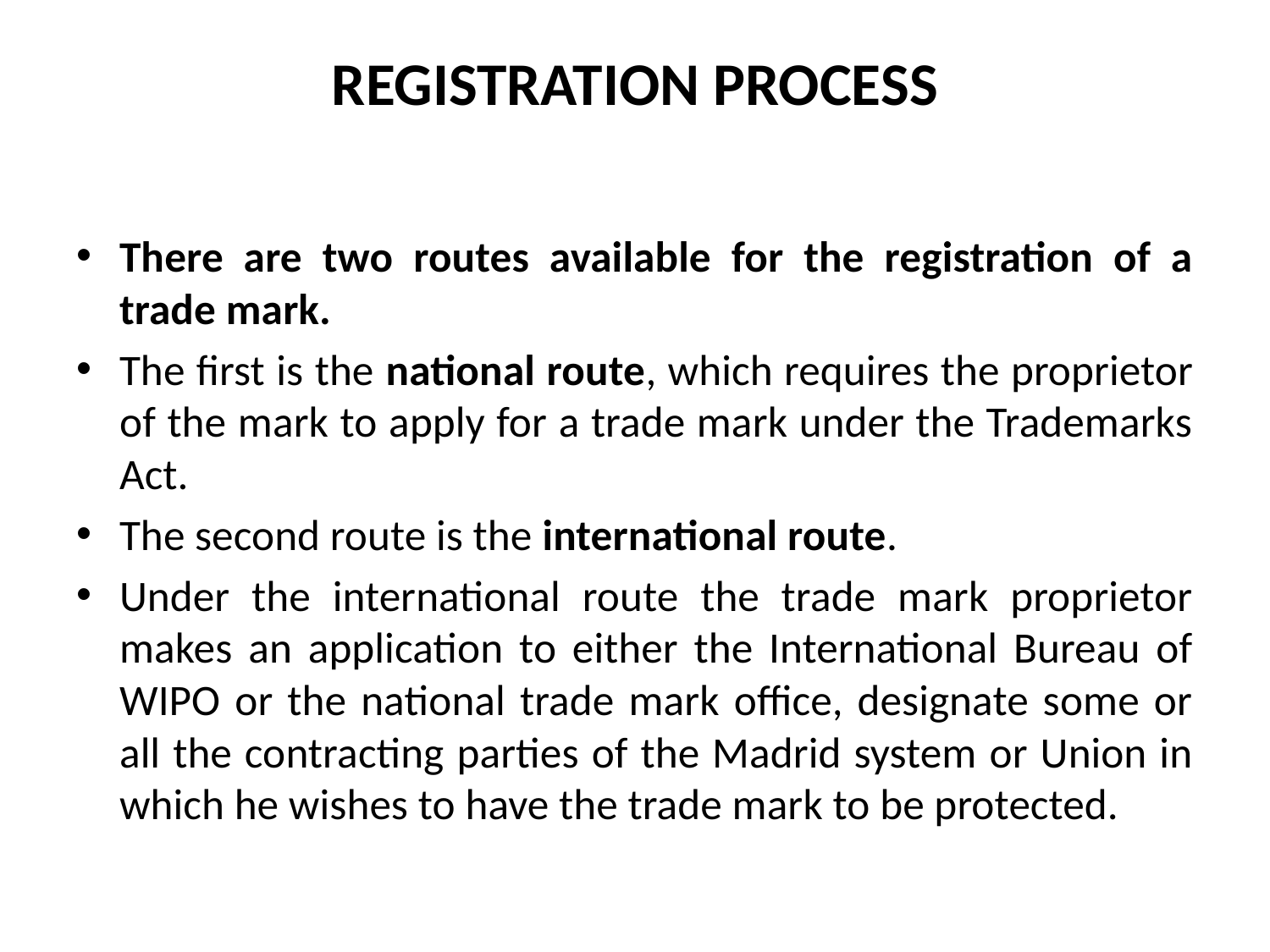

# REGISTRATION PROCESS
There are two routes available for the registration of a trade mark.
The first is the national route, which requires the proprietor of the mark to apply for a trade mark under the Trademarks Act.
The second route is the international route.
Under the international route the trade mark proprietor makes an application to either the International Bureau of WIPO or the national trade mark office, designate some or all the contracting parties of the Madrid system or Union in which he wishes to have the trade mark to be protected.